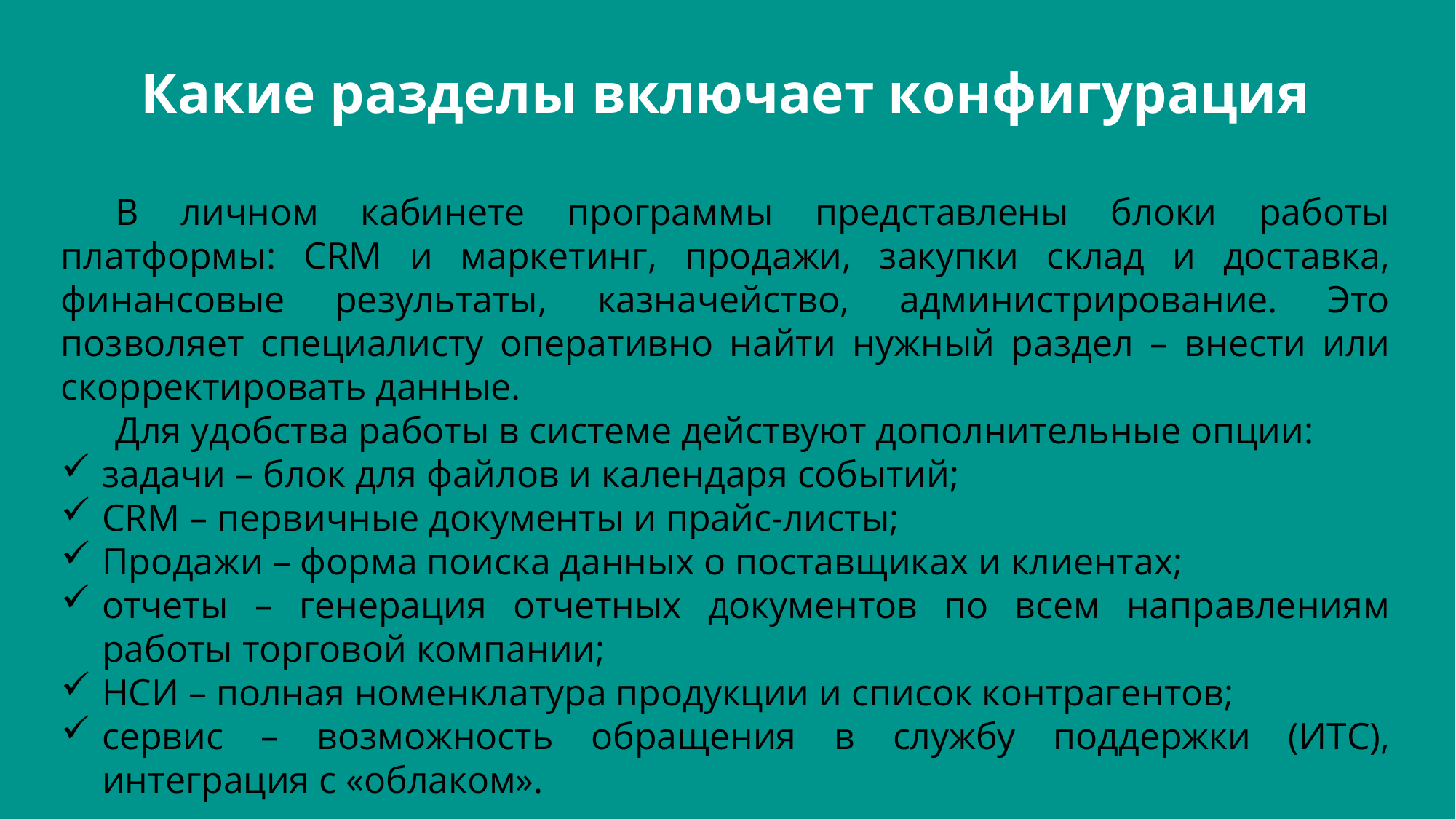

Какие разделы включает конфигурация

В личном кабинете программы представлены блоки работы платформы: CRM и маркетинг, продажи, закупки склад и доставка, финансовые результаты, казначейство, администрирование. Это позволяет специалисту оперативно найти нужный раздел – внести или скорректировать данные.
Для удобства работы в системе действуют дополнительные опции:
задачи – блок для файлов и календаря событий;
CRM – первичные документы и прайс-листы;
Продажи – форма поиска данных о поставщиках и клиентах;
отчеты – генерация отчетных документов по всем направлениям работы торговой компании;
НСИ – полная номенклатура продукции и список контрагентов;
сервис – возможность обращения в службу поддержки (ИТС), интеграция с «облаком».